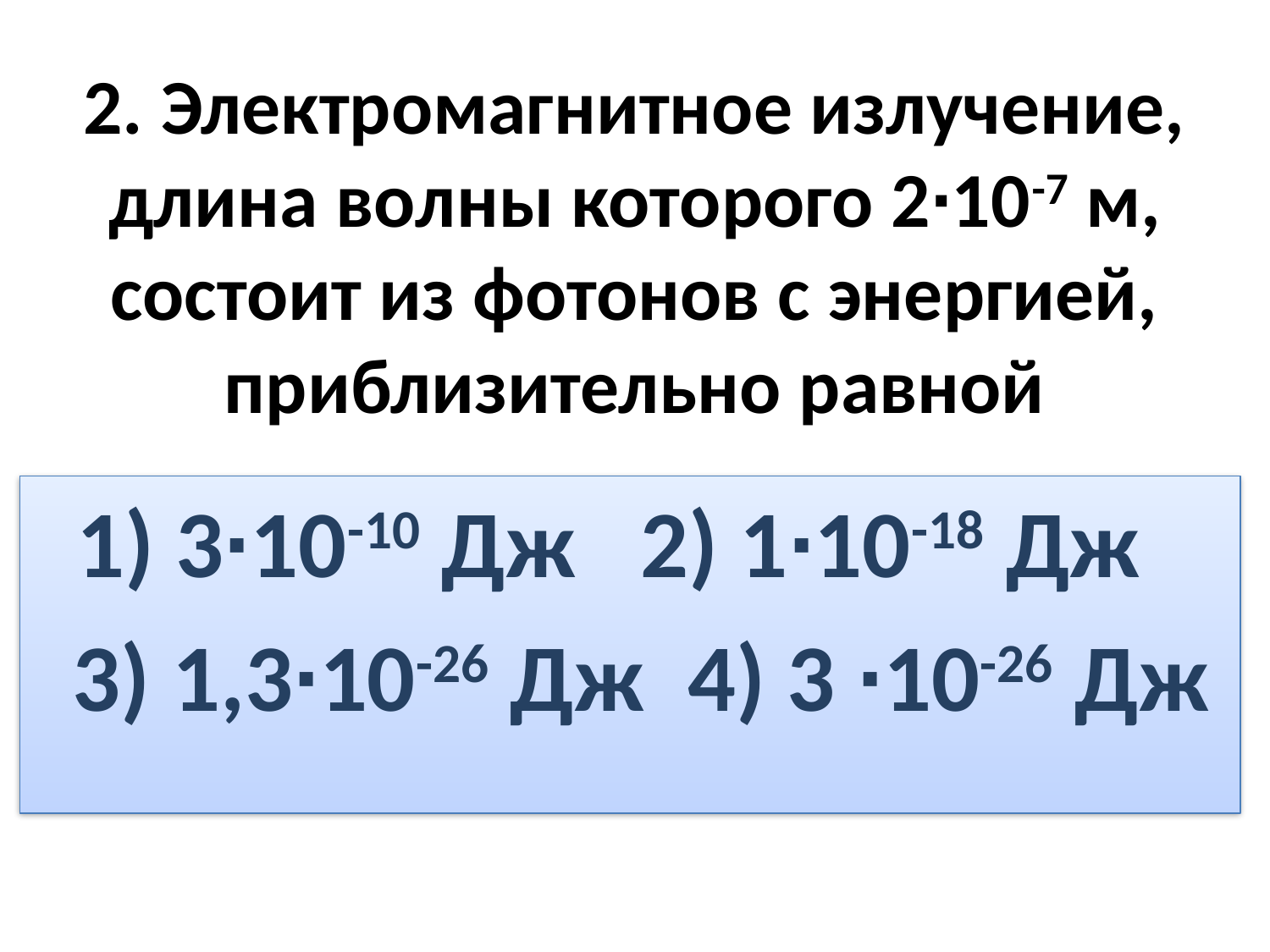

# 2. Электромагнитное излучение, длина волны которого 2∙10-7 м, состоит из фотонов с энергией, приблизительно равной
 3∙10-10 Дж   2) 1∙10-18 Дж
 3) 1,3∙10-26 Дж  4) 3 ∙10-26 Дж